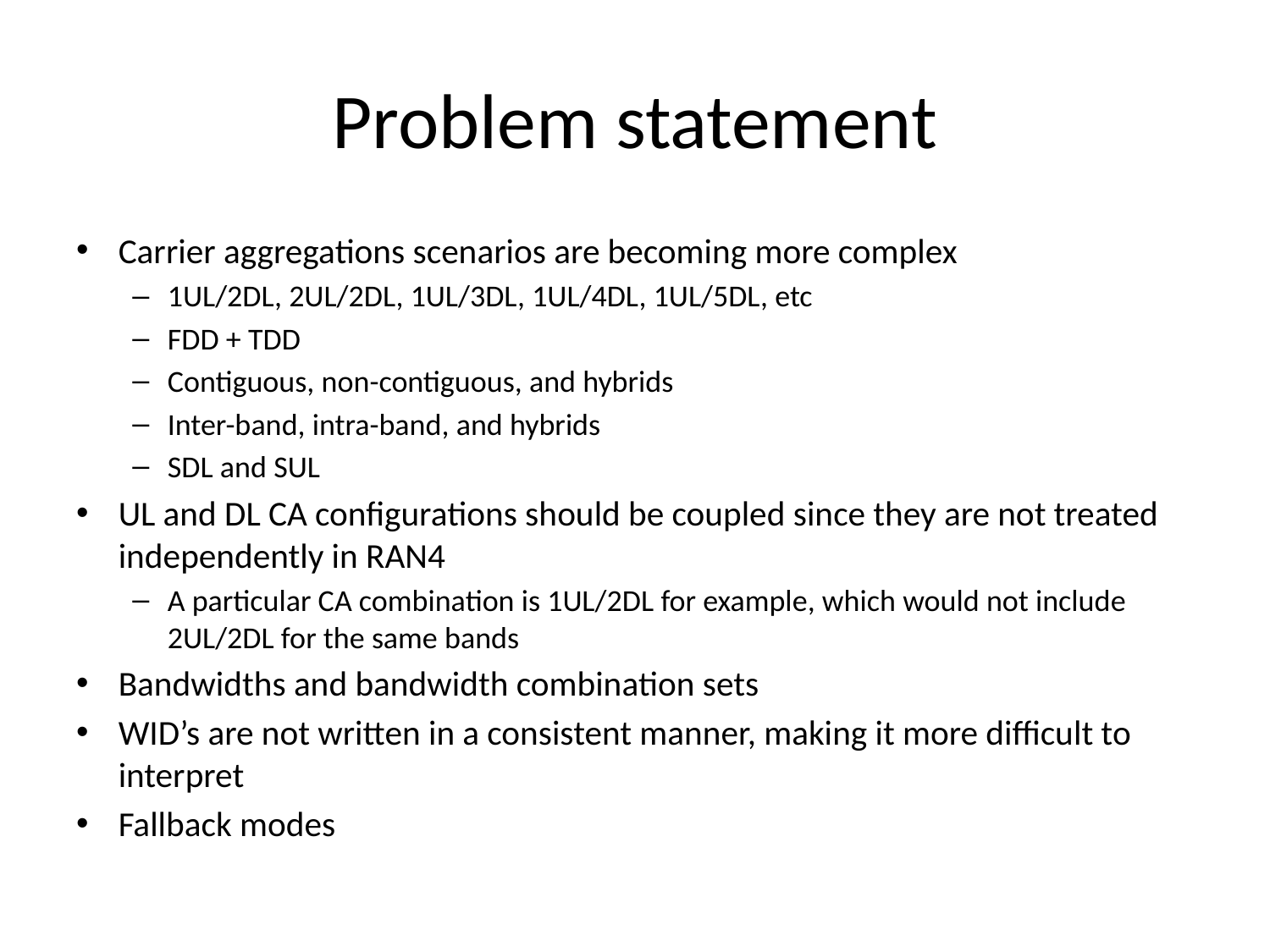

# Problem statement
Carrier aggregations scenarios are becoming more complex
1UL/2DL, 2UL/2DL, 1UL/3DL, 1UL/4DL, 1UL/5DL, etc
FDD + TDD
Contiguous, non-contiguous, and hybrids
Inter-band, intra-band, and hybrids
SDL and SUL
UL and DL CA configurations should be coupled since they are not treated independently in RAN4
A particular CA combination is 1UL/2DL for example, which would not include 2UL/2DL for the same bands
Bandwidths and bandwidth combination sets
WID’s are not written in a consistent manner, making it more difficult to interpret
Fallback modes